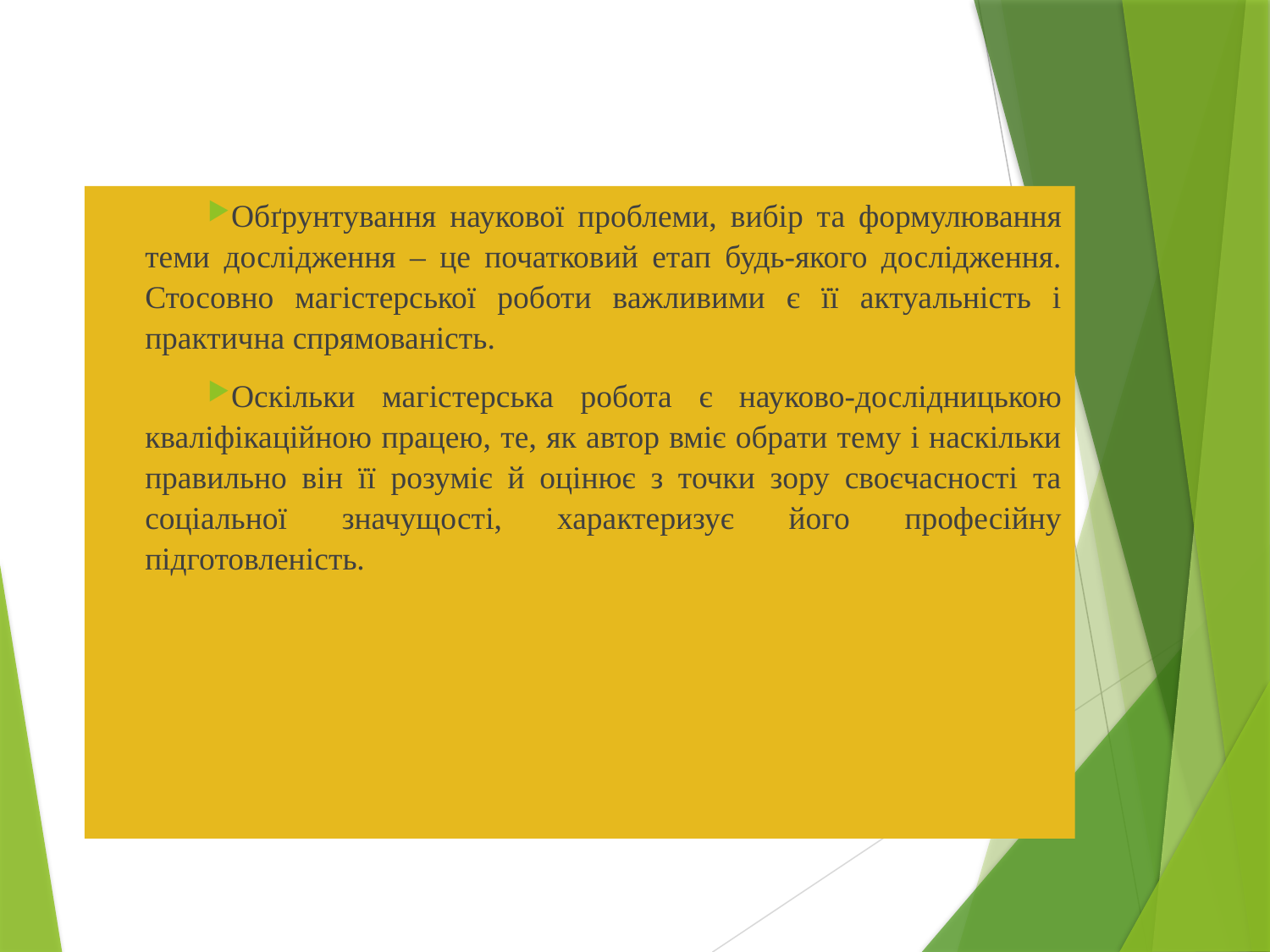

Обґрунтування наукової проблеми, вибір та формулювання теми дослідження – це початковий етап будь-якого дослідження. Стосовно магістерської роботи важливими є її актуальність і практична спрямованість.
Оскільки магістерська робота є науково-дослідницькою кваліфікаційною працею, те, як автор вміє обрати тему і наскільки правильно він її розуміє й оцінює з точки зору своєчасності та соціальної значущості, характеризує його професійну підготовленість.